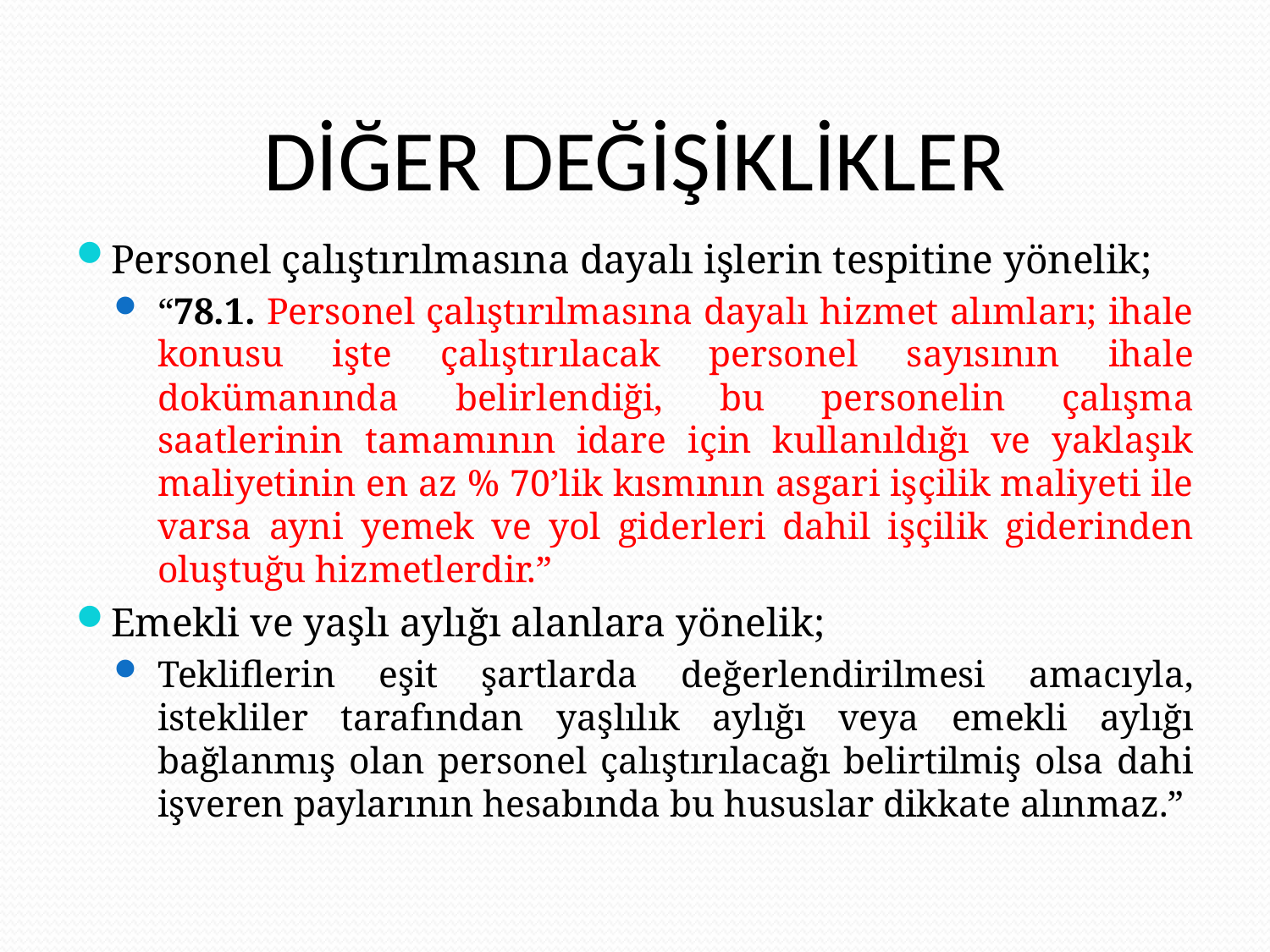

# DİĞER DEĞİŞİKLİKLER
Personel çalıştırılmasına dayalı işlerin tespitine yönelik;
“78.1. Personel çalıştırılmasına dayalı hizmet alımları; ihale konusu işte çalıştırılacak personel sayısının ihale dokümanında belirlendiği, bu personelin çalışma saatlerinin tamamının idare için kullanıldığı ve yaklaşık maliyetinin en az % 70’lik kısmının asgari işçilik maliyeti ile varsa ayni yemek ve yol giderleri dahil işçilik giderinden oluştuğu hizmetlerdir.”
Emekli ve yaşlı aylığı alanlara yönelik;
Tekliflerin eşit şartlarda değerlendirilmesi amacıyla, istekliler tarafından yaşlılık aylığı veya emekli aylığı bağlanmış olan personel çalıştırılacağı belirtilmiş olsa dahi işveren paylarının hesabında bu hususlar dikkate alınmaz.”